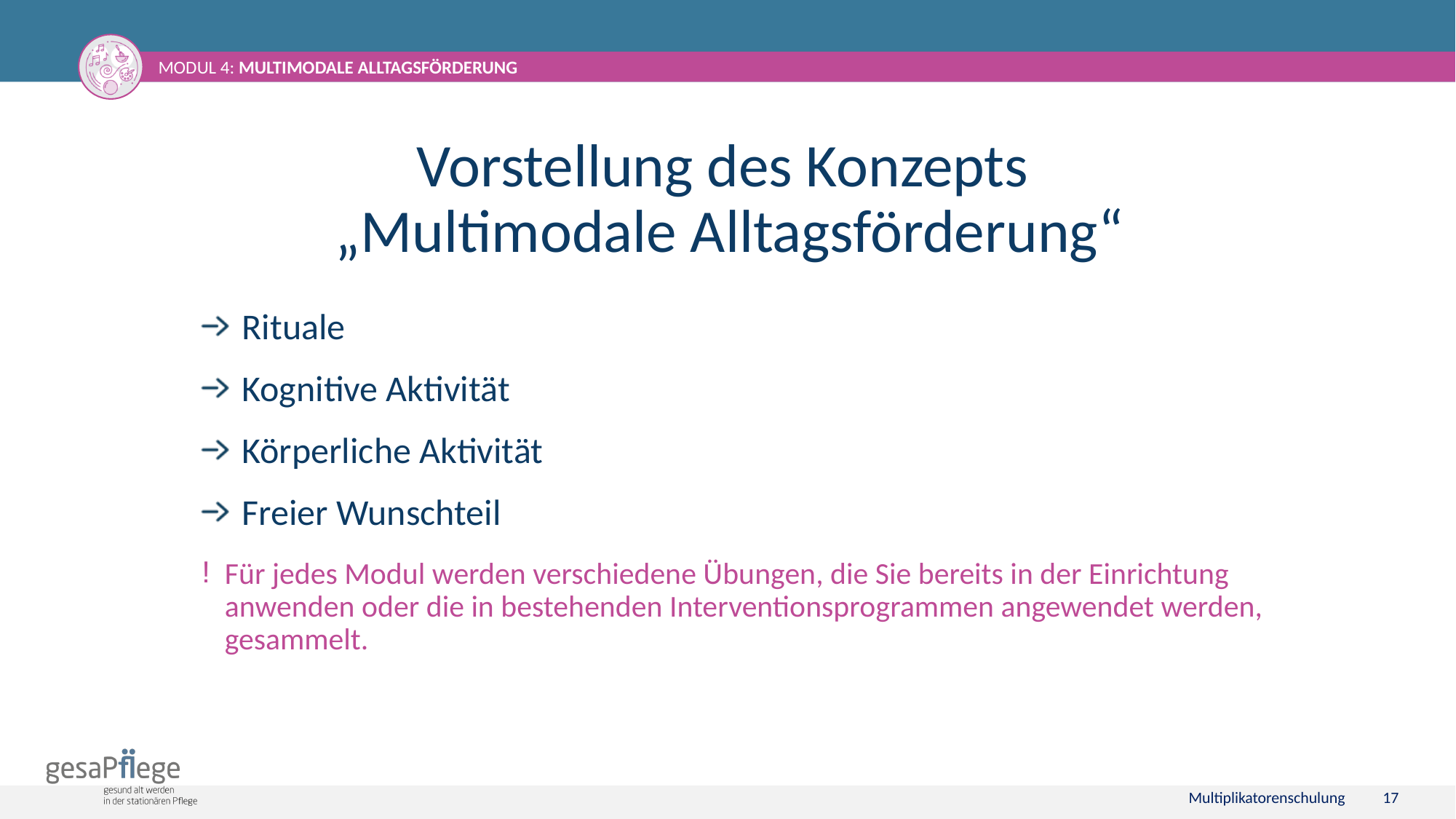

# Vorstellung des Konzepts „Multimodale Alltagsförderung“
Rituale
Kognitive Aktivität
Körperliche Aktivität
Freier Wunschteil
Für jedes Modul werden verschiedene Übungen, die Sie bereits in der Einrichtung anwenden oder die in bestehenden Interventionsprogrammen angewendet werden, gesammelt.

Multiplikatorenschulung
17